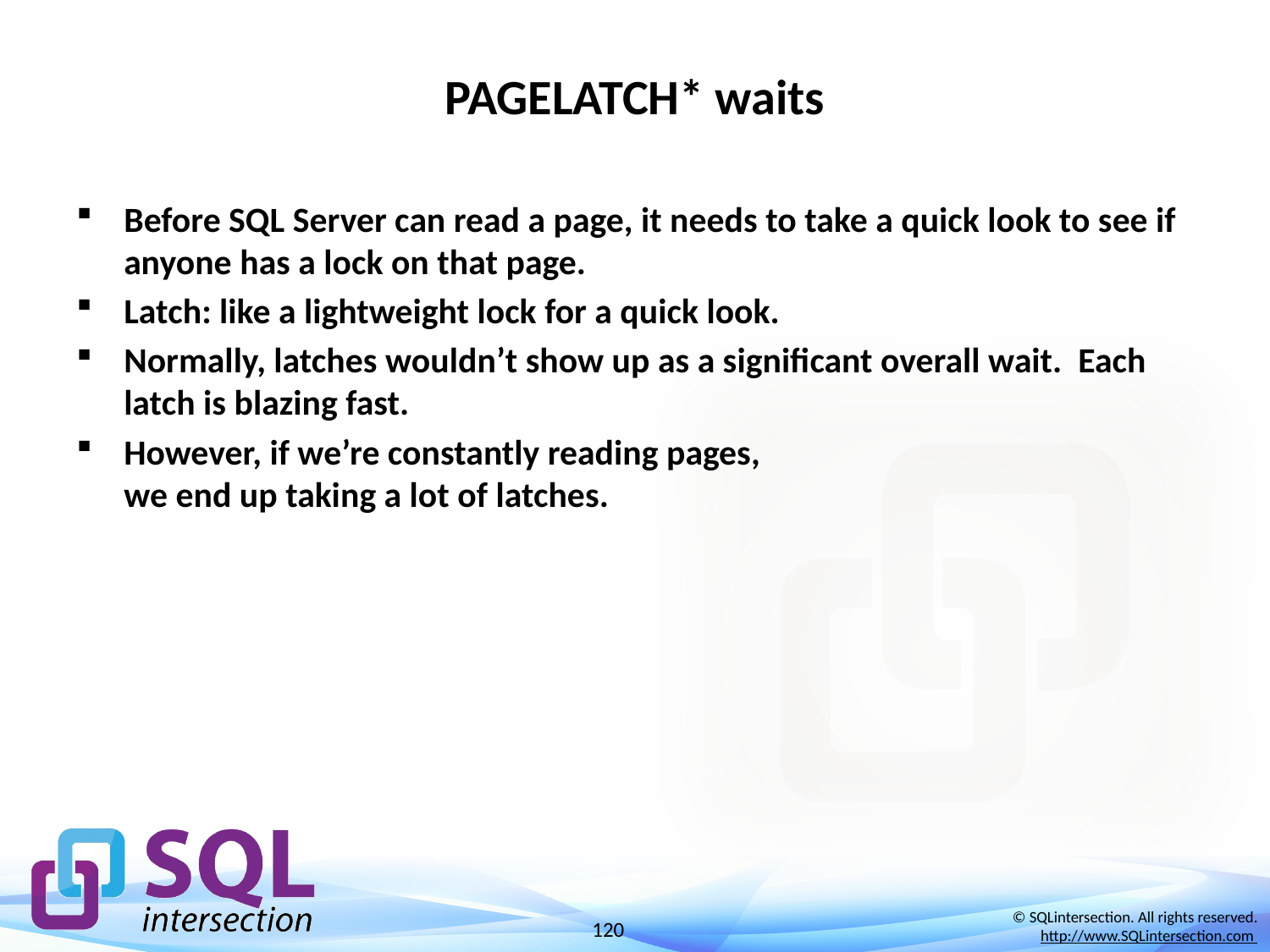

# PAGELATCH* waits
Before SQL Server can read a page, it needs to take a quick look to see if anyone has a lock on that page.
Latch: like a lightweight lock for a quick look.
Normally, latches wouldn’t show up as a significant overall wait.  Each latch is blazing fast.
However, if we’re constantly reading pages,
we end up taking a lot of latches.